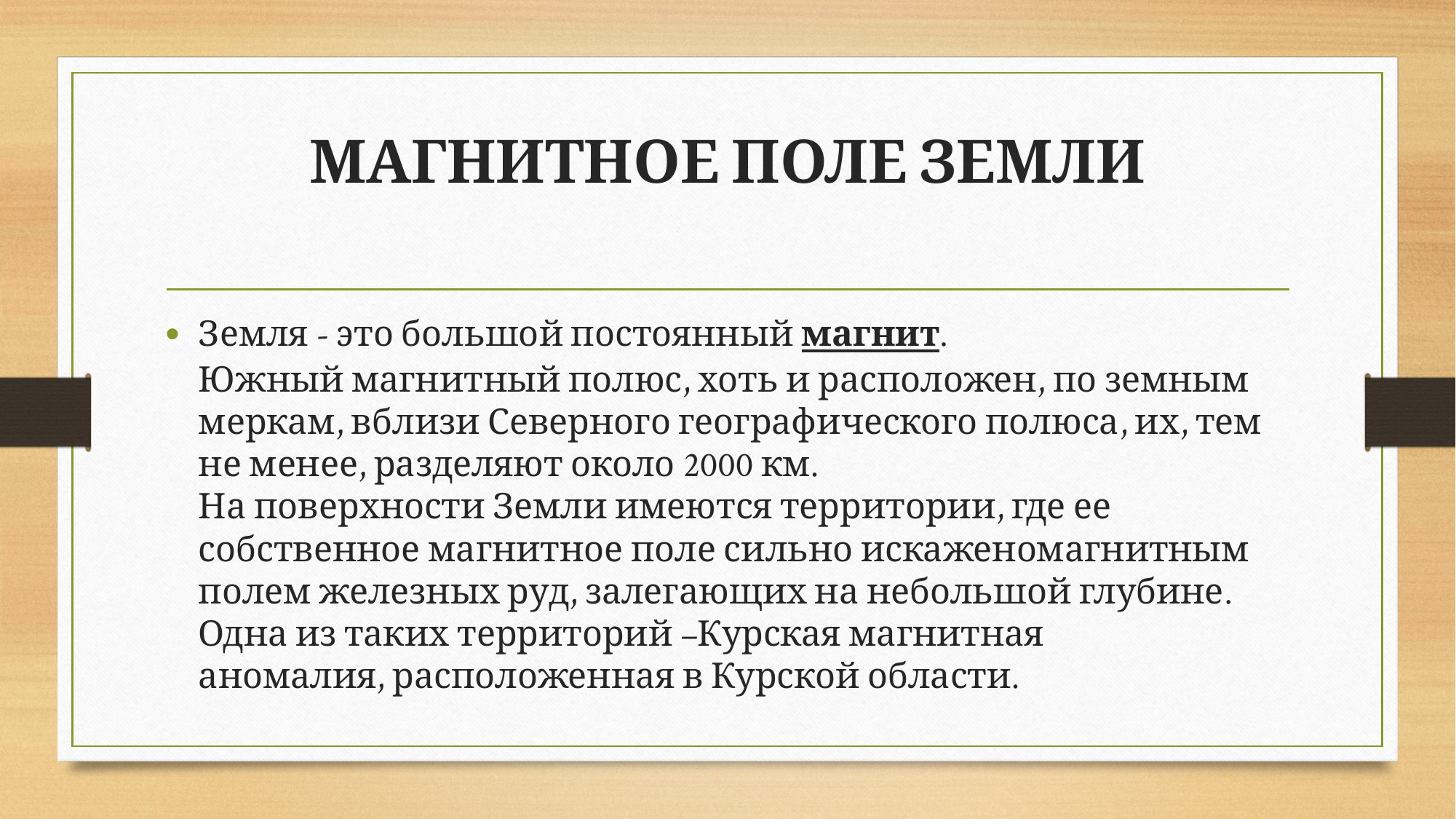

# МАГНИТНОЕ ПОЛЕ ЗЕМЛИ
Земля - это большой постоянный магнит.
Южный магнитный полюс, хоть и расположен, по земным меркам, вблизи Северного географического полюса, их, тем не менее, разделяют около 2000 км.
На поверхности Земли имеются территории, где ее собственное магнитное поле сильно искаженомагнитным полем железных руд, залегающих на небольшой глубине. Одна из таких территорий –Курская магнитная аномалия, расположенная в Курской области.